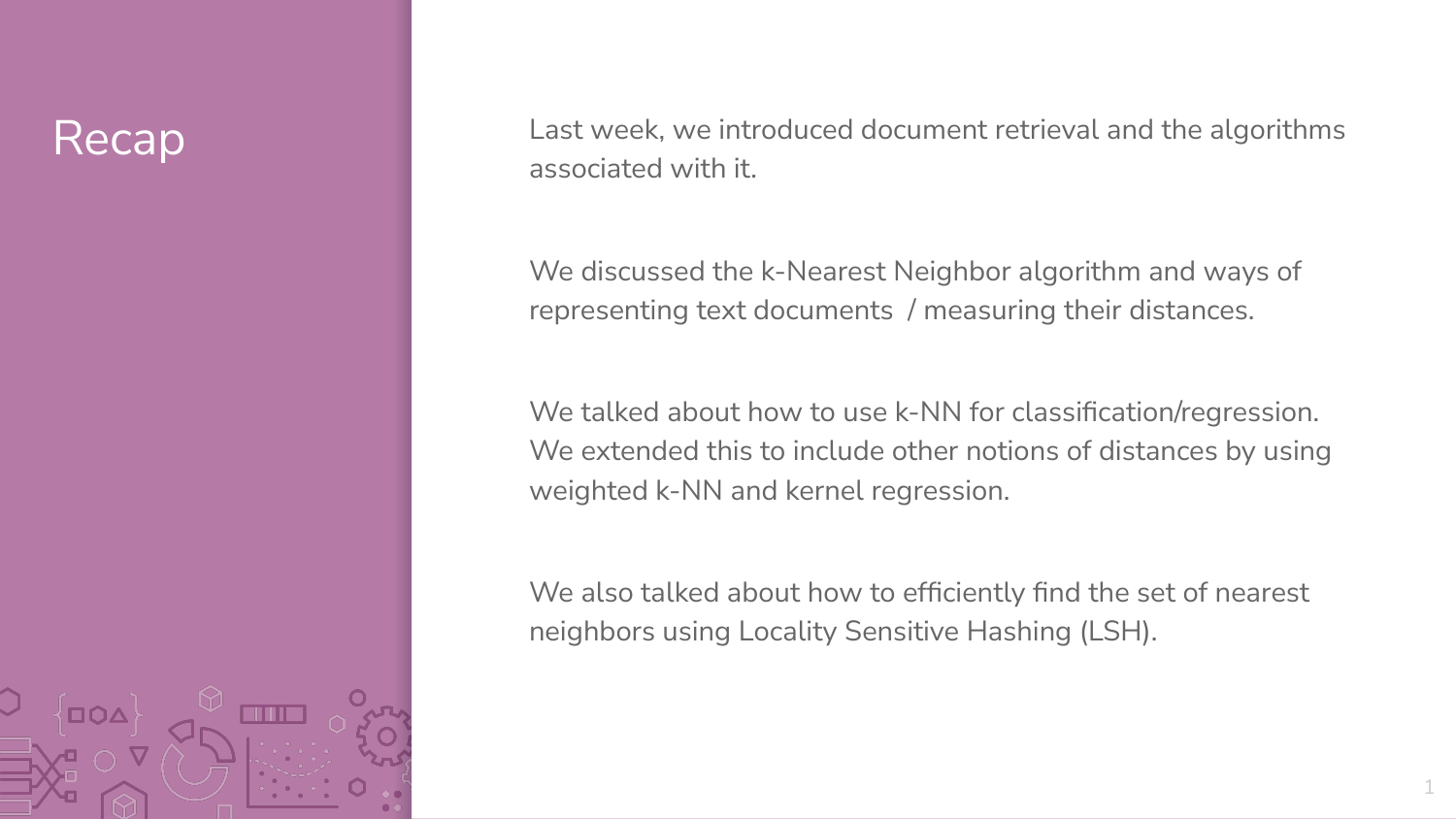

# Recap
Last week, we introduced document retrieval and the algorithms associated with it.

We discussed the k-Nearest Neighbor algorithm and ways of representing text documents  / measuring their distances.

We talked about how to use k-NN for classification/regression. We extended this to include other notions of distances by using weighted k-NN and kernel regression.

We also talked about how to efficiently find the set of nearest neighbors using Locality Sensitive Hashing (LSH).
1